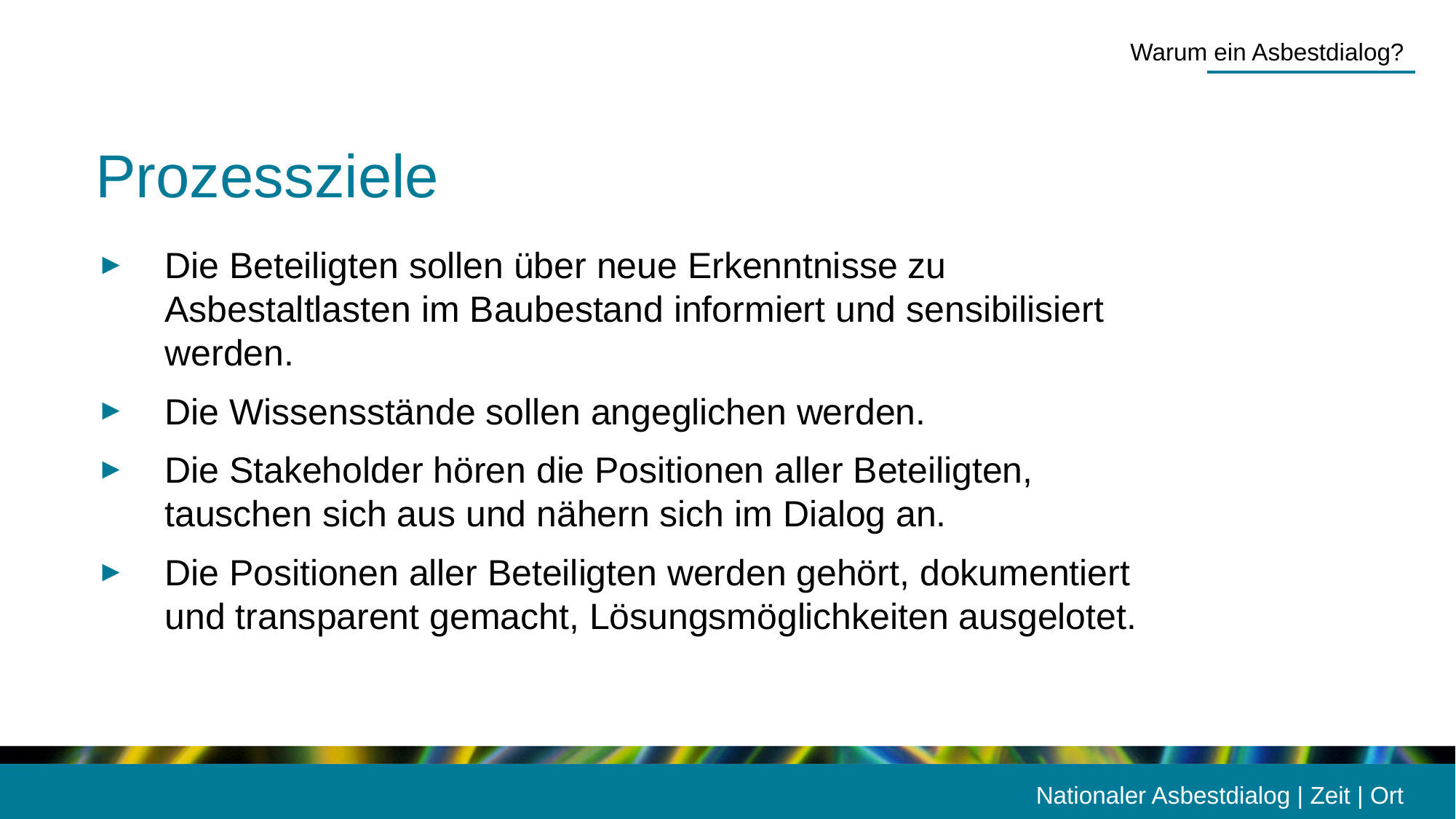

Warum ein Asbestdialog?
Prozessziele
Die Beteiligten sollen über neue Erkenntnisse zu Asbestaltlasten im Baubestand informiert und sensibilisiert werden.
Die Wissensstände sollen angeglichen werden.
Die Stakeholder hören die Positionen aller Beteiligten, tauschen sich aus und nähern sich im Dialog an.
Die Positionen aller Beteiligten werden gehört, dokumentiert und transparent gemacht, Lösungsmöglichkeiten ausgelotet.
Nationaler Asbestdialog | Zeit | Ort